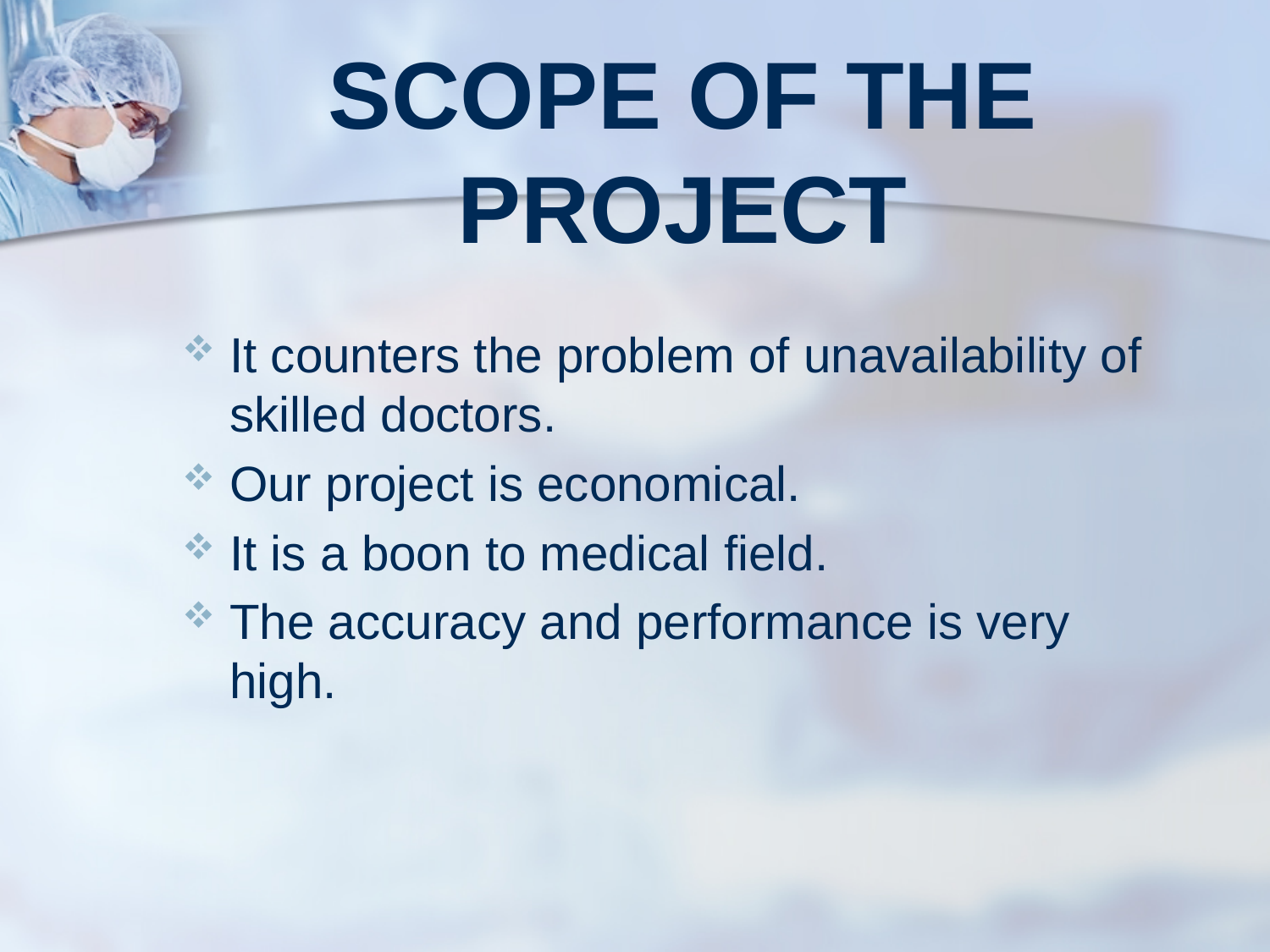

# Scope of the project
It counters the problem of unavailability of skilled doctors.
Our project is economical.
It is a boon to medical field.
The accuracy and performance is very high.